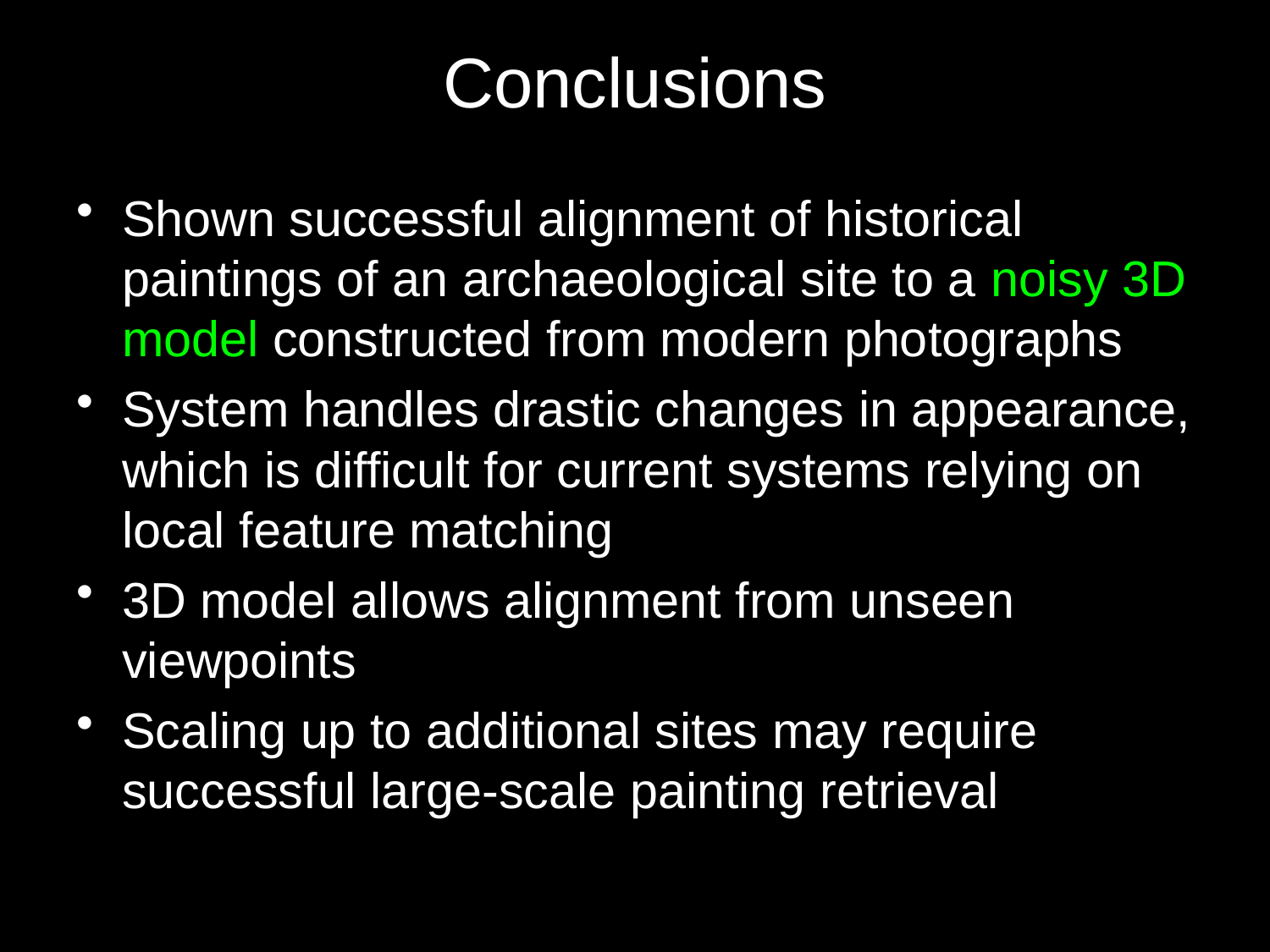

# Conclusions
Shown successful alignment of historical paintings of an archaeological site to a noisy 3D model constructed from modern photographs
System handles drastic changes in appearance, which is difficult for current systems relying on local feature matching
3D model allows alignment from unseen viewpoints
Scaling up to additional sites may require successful large-scale painting retrieval